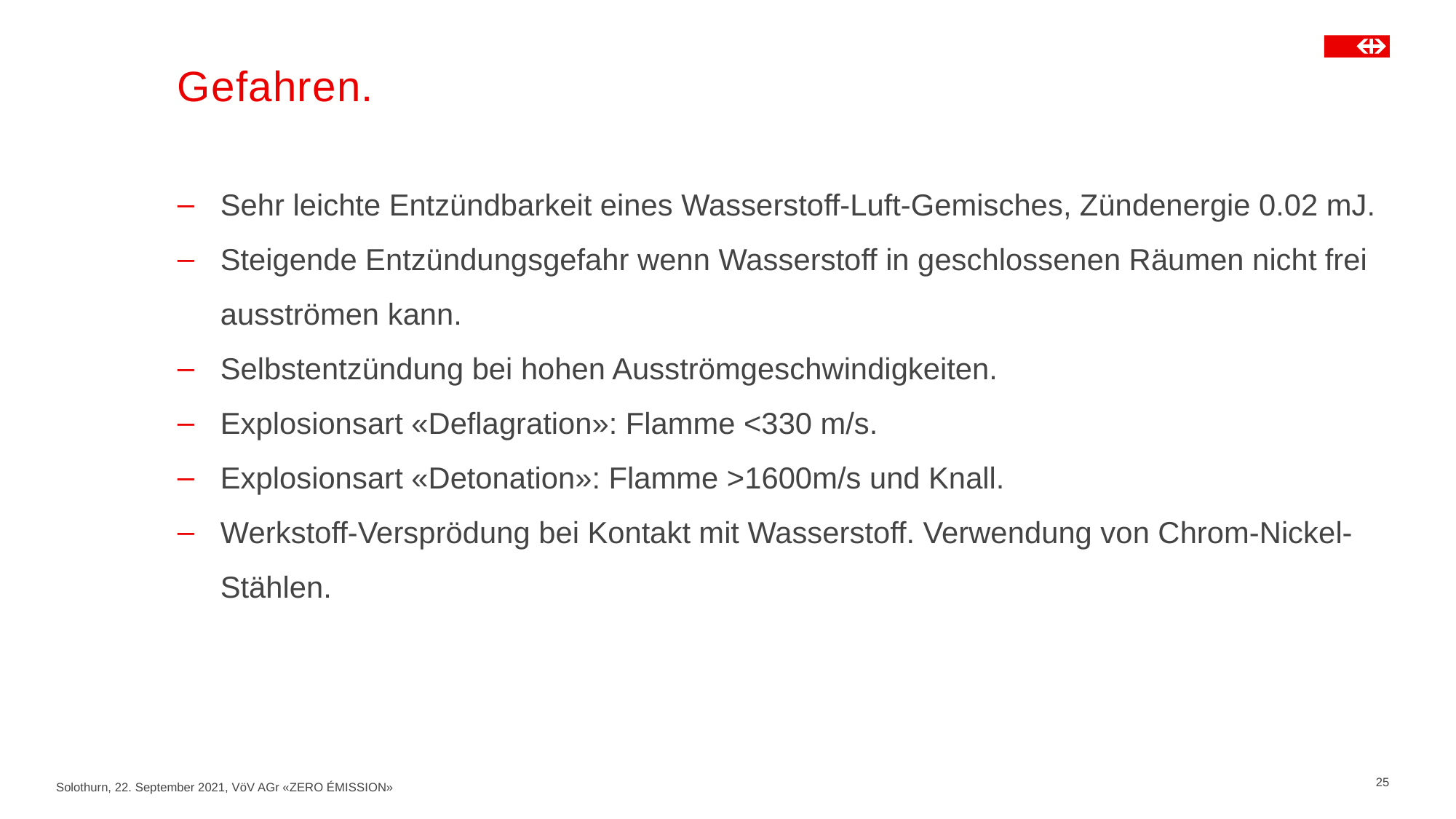

# Gefahren.
Sehr leichte Entzündbarkeit eines Wasserstoff-Luft-Gemisches, Zündenergie 0.02 mJ.
Steigende Entzündungsgefahr wenn Wasserstoff in geschlossenen Räumen nicht frei ausströmen kann.
Selbstentzündung bei hohen Ausströmgeschwindigkeiten.
Explosionsart «Deflagration»: Flamme <330 m/s.
Explosionsart «Detonation»: Flamme >1600m/s und Knall.
Werkstoff-Versprödung bei Kontakt mit Wasserstoff. Verwendung von Chrom-Nickel-Stählen.

Solothurn, 22. September 2021, VöV AGr «ZERO ÉMISSION»
25